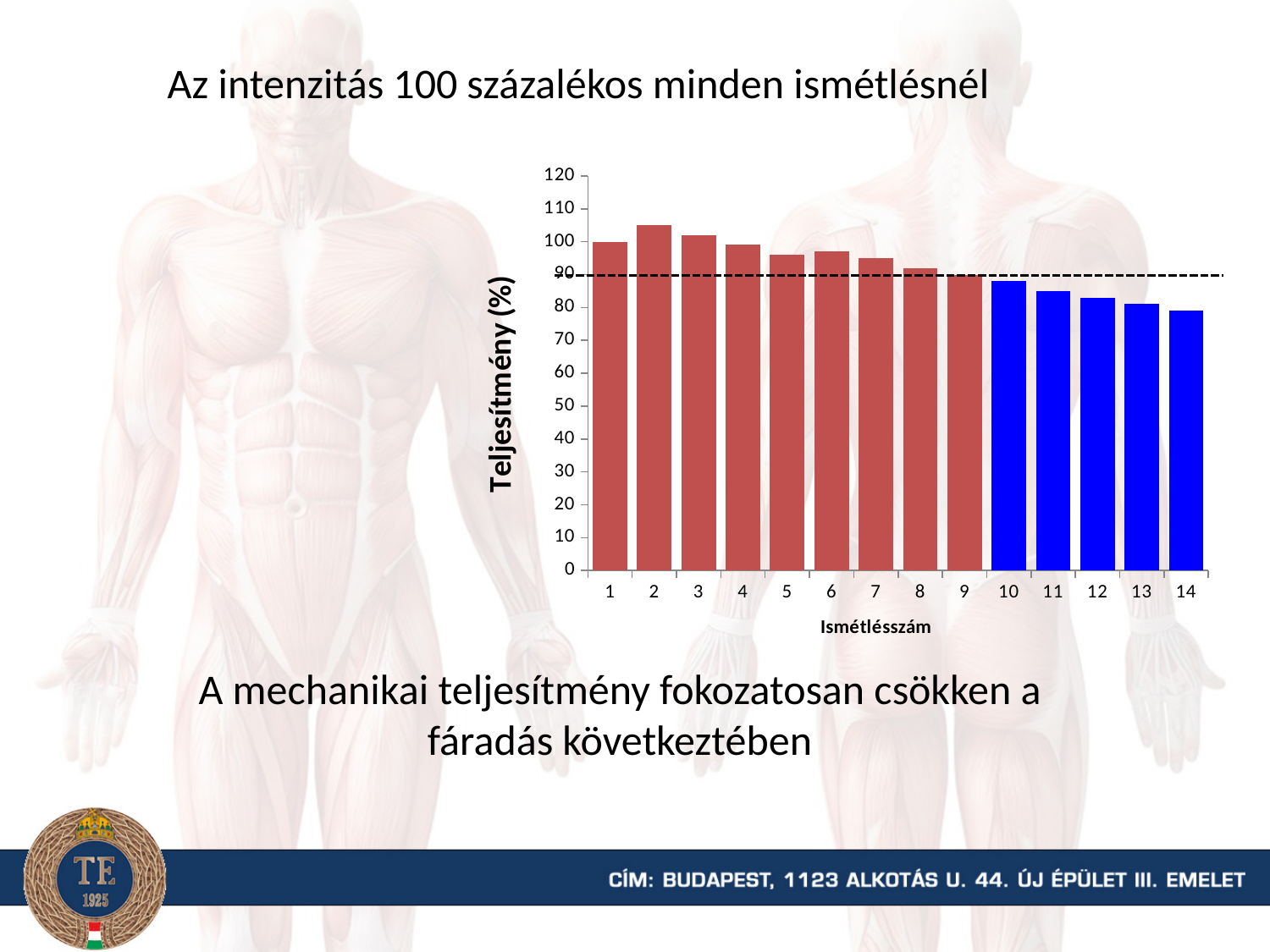

Az intenzitás 100 százalékos minden ismétlésnél

### Chart

| Category |  |
|---|---|
A mechanikai teljesítmény fokozatosan csökken a fáradás következtében